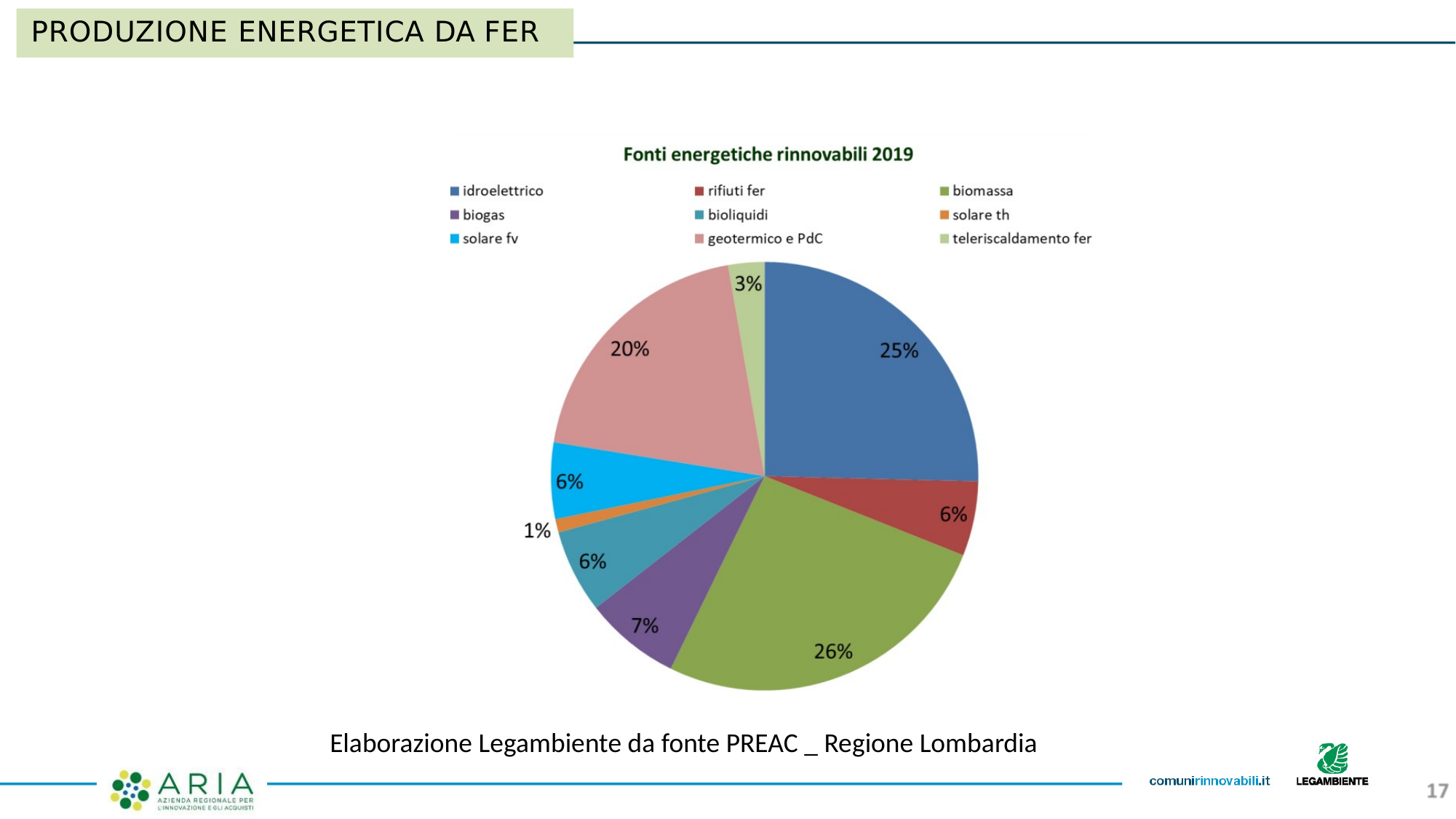

PRODUZIONE ENERGETICA DA FER

Elaborazione Legambiente da fonte PREAC _ Regione Lombardia

11